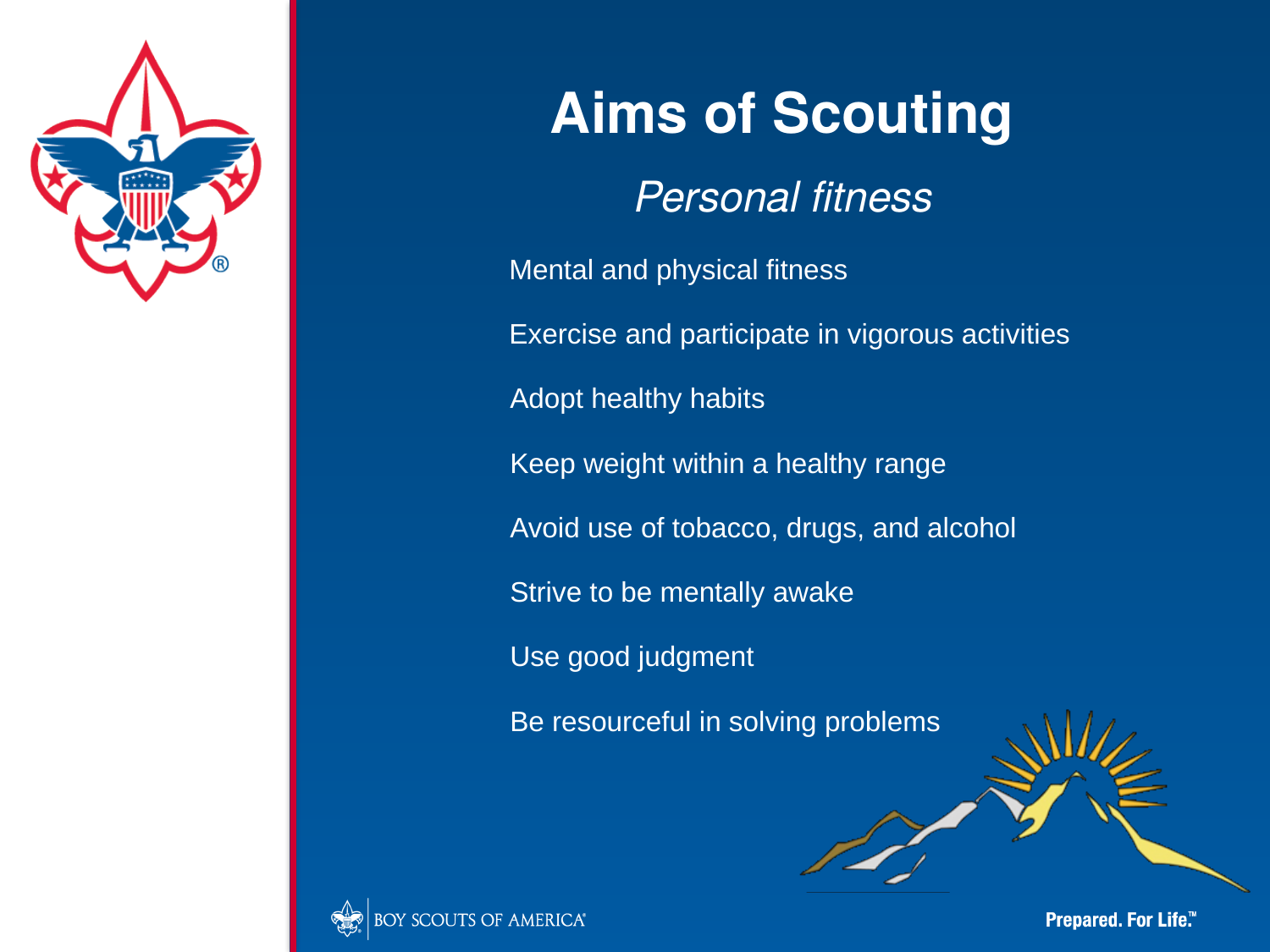

Aims of Scouting
Personal fitness

       Mental and physical fitness

       Exercise and participate in vigorous activities

Adopt healthy habits

Keep weight within a healthy range

Avoid use of tobacco, drugs, and alcohol

Strive to be mentally awake

Use good judgment

Be resourceful in solving problems